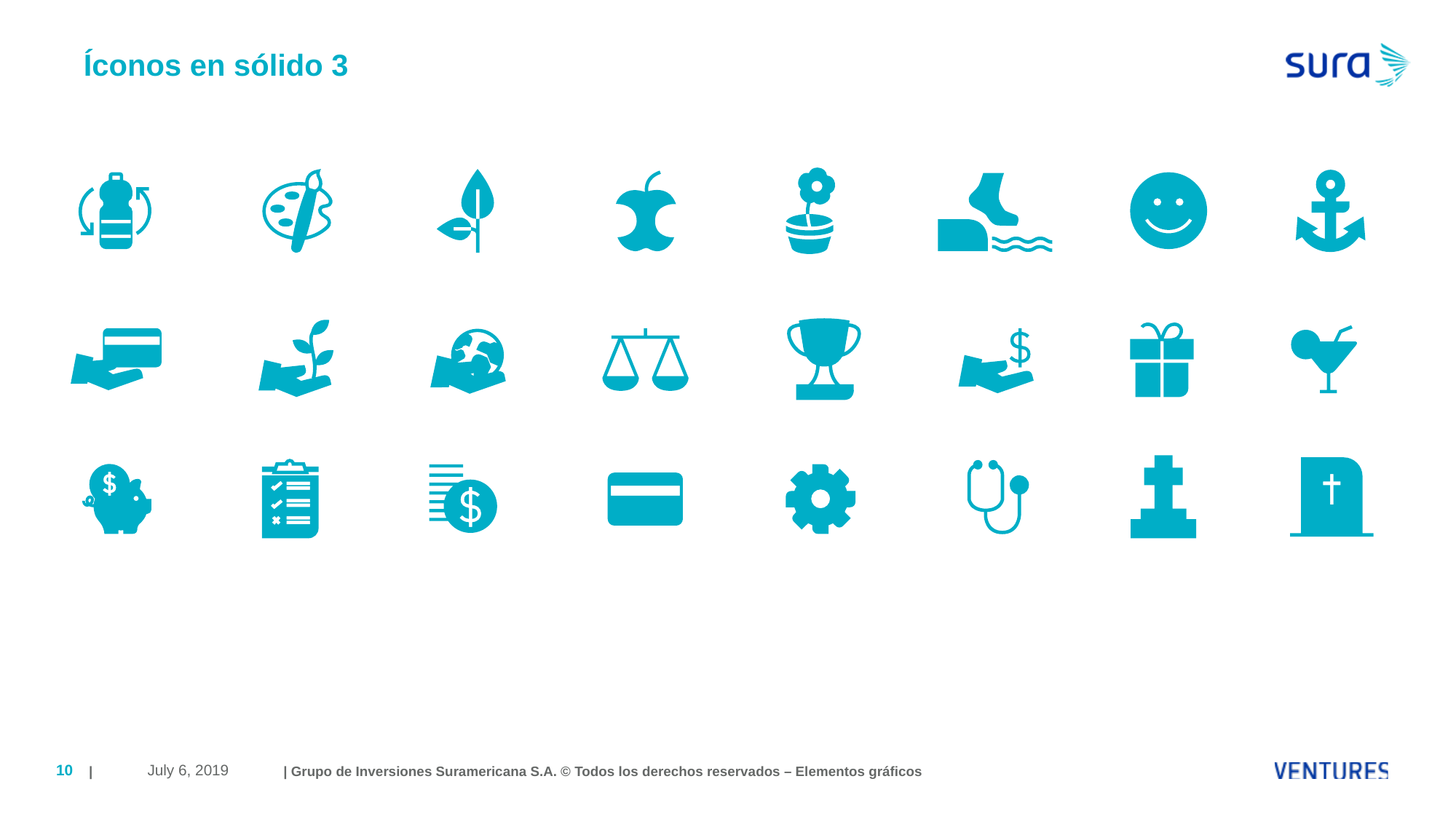

# Íconos en sólido 3

|                                                  | Grupo de Inversiones Suramericana S.A. © Todos los derechos reservados – Elementos gráficos
10
July 6, 2019